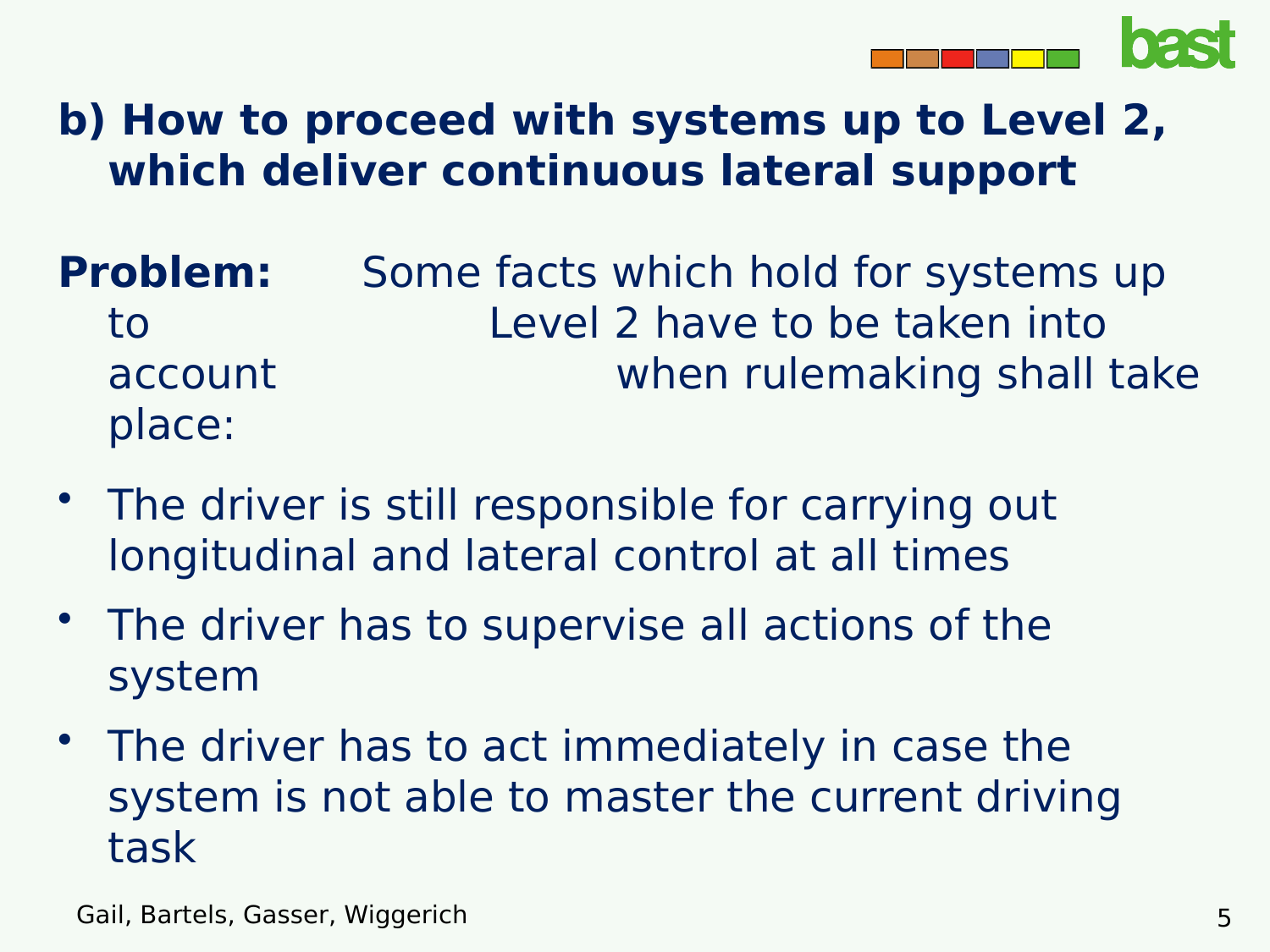

b) How to proceed with systems up to Level 2, which deliver continuous lateral support

Problem: 	Some facts which hold for systems up to 			Level 2 have to be taken into account 			when rulemaking shall take place:
The driver is still responsible for carrying out longitudinal and lateral control at all times
The driver has to supervise all actions of the system
The driver has to act immediately in case the system is not able to master the current driving task

Gail, Bartels, Gasser, Wiggerich
5